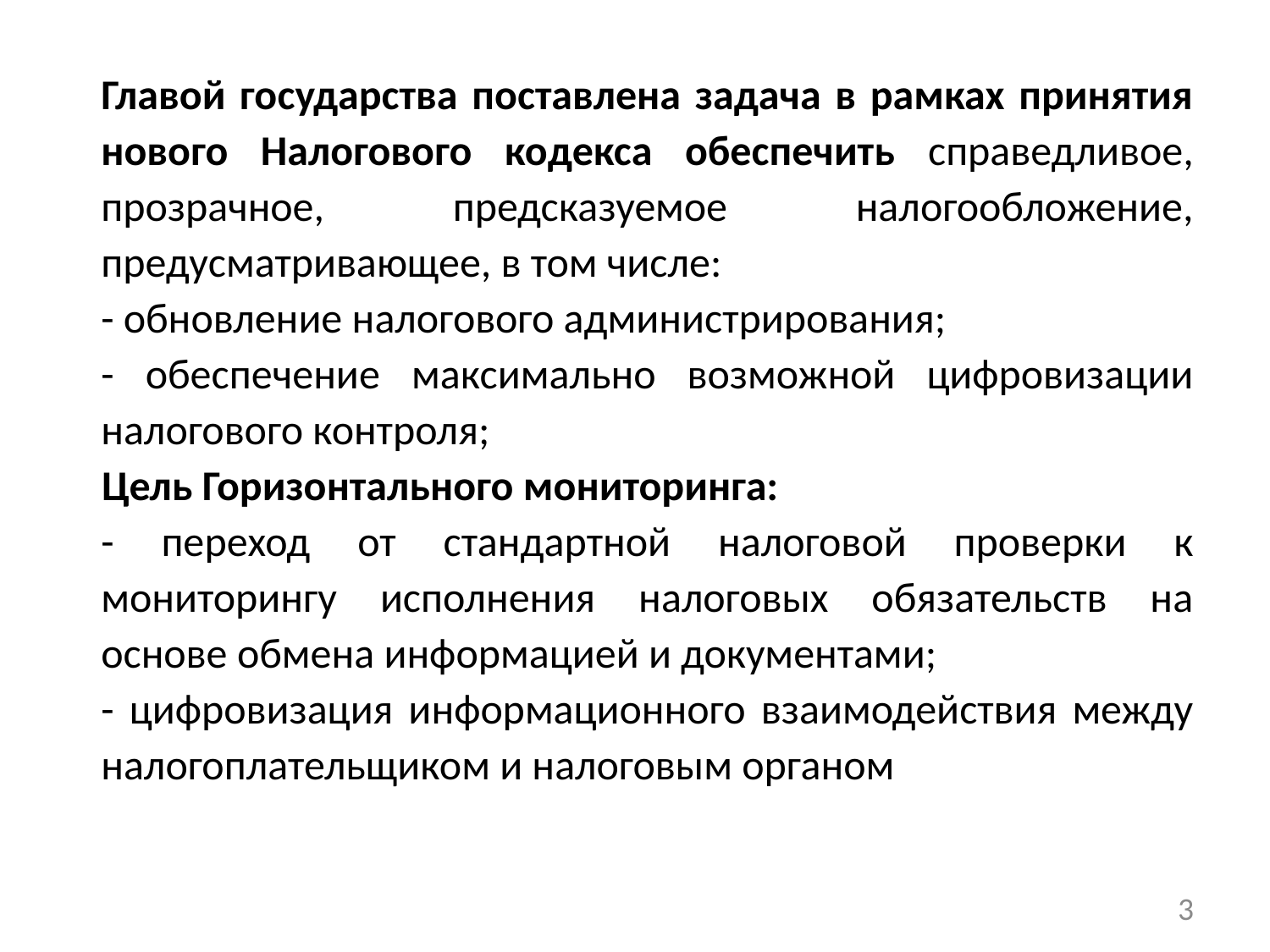

Главой государства поставлена задача в рамках принятия нового Налогового кодекса обеспечить справедливое, прозрачное, предсказуемое налогообложение, предусматривающее, в том числе:
- обновление налогового администрирования;
- обеспечение максимально возможной цифровизации налогового контроля;
Цель Горизонтального мониторинга:
- переход от стандартной налоговой проверки к мониторингу исполнения налоговых обязательств на основе обмена информацией и документами;
- цифровизация информационного взаимодействия между налогоплательщиком и налоговым органом
3